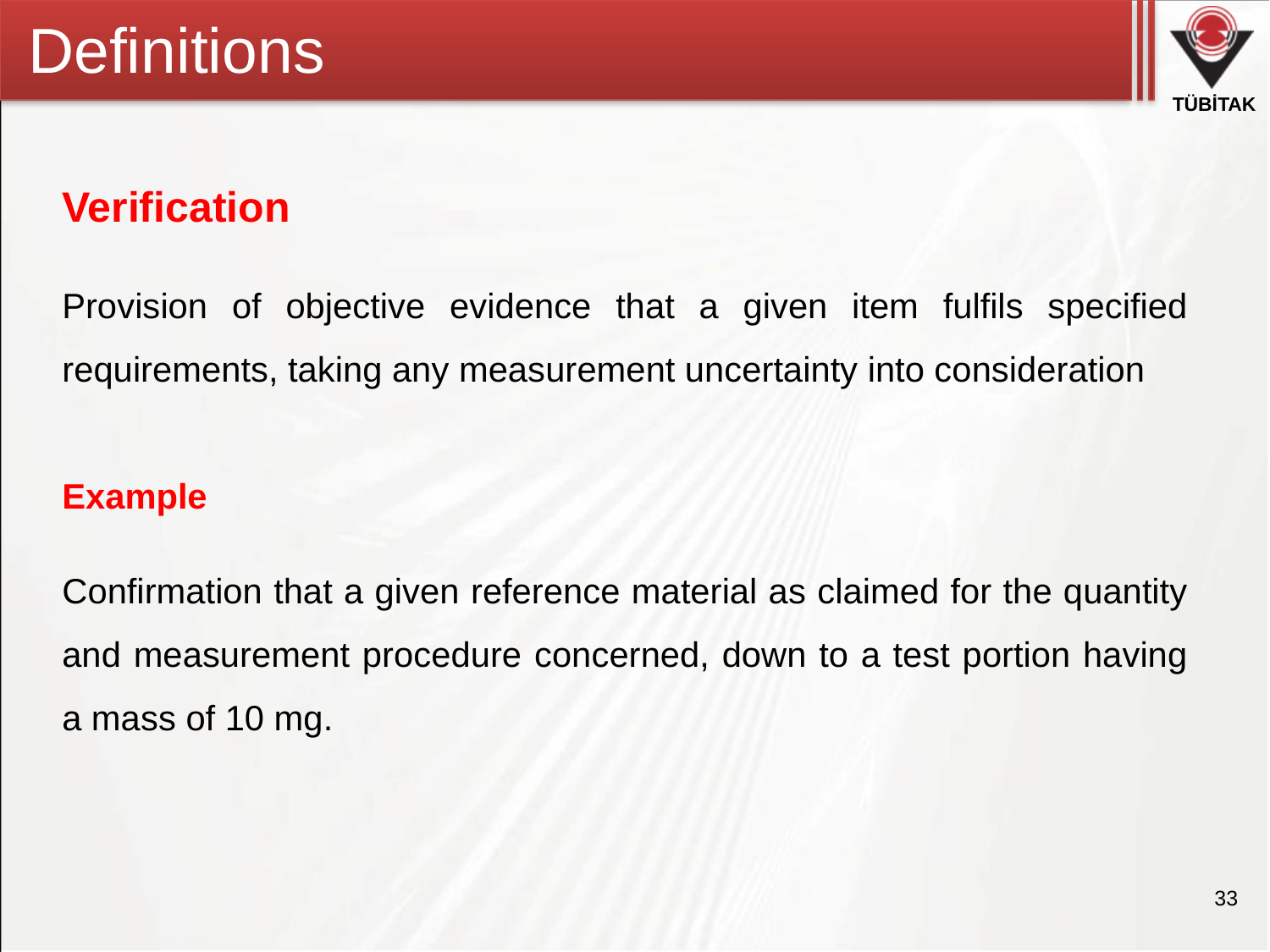

Definitions
Verification

Provision of objective evidence that a given item fulfils specified requirements, taking any measurement uncertainty into consideration

Example

Confirmation that a given reference material as claimed for the quantity and measurement procedure concerned, down to a test portion having a mass of 10 mg.

33